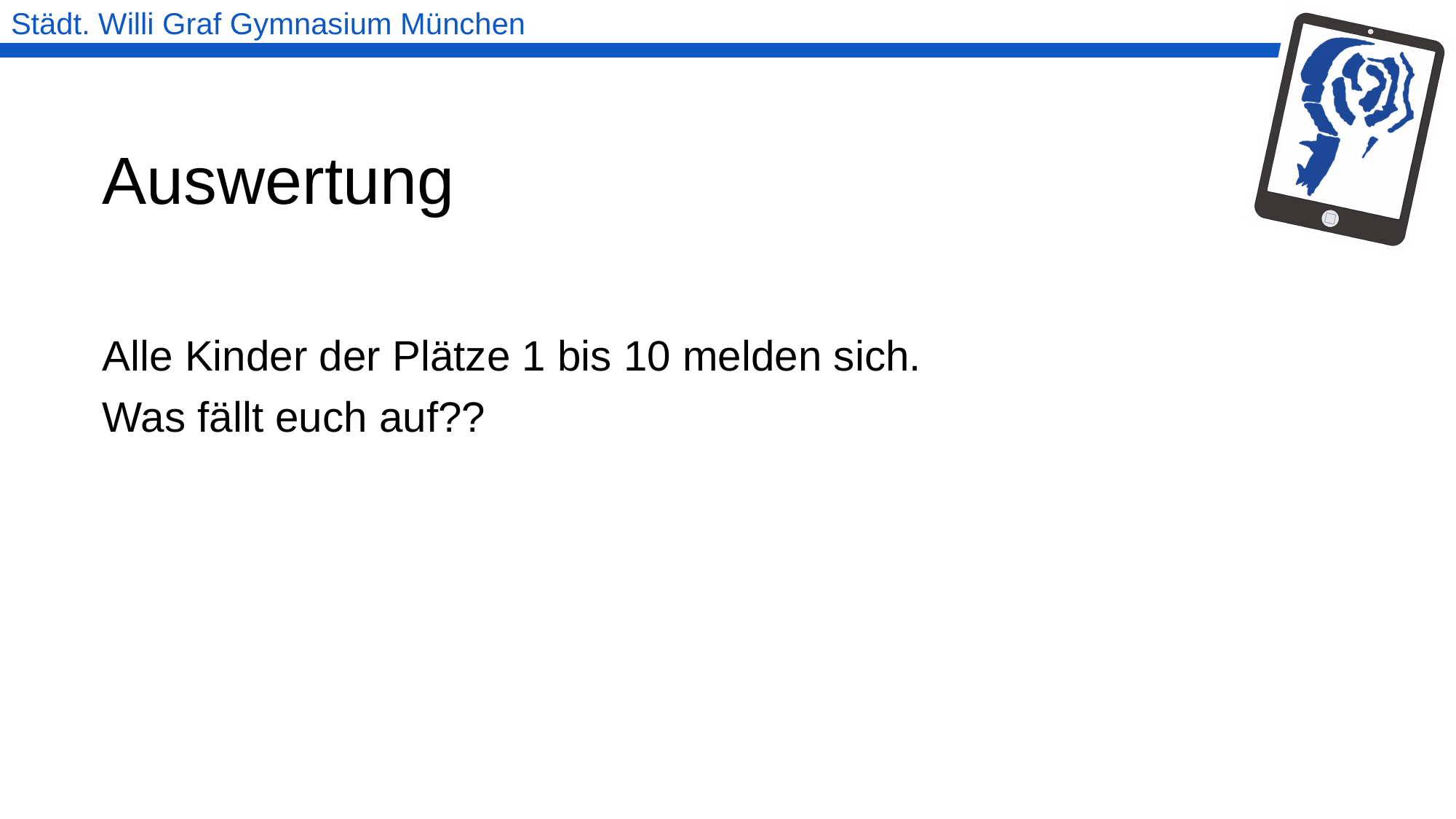

Städt. Willi Graf Gymnasium München
# Auswertung
Alle Kinder der Plätze 1 bis 10 melden sich.
Was fällt euch auf??